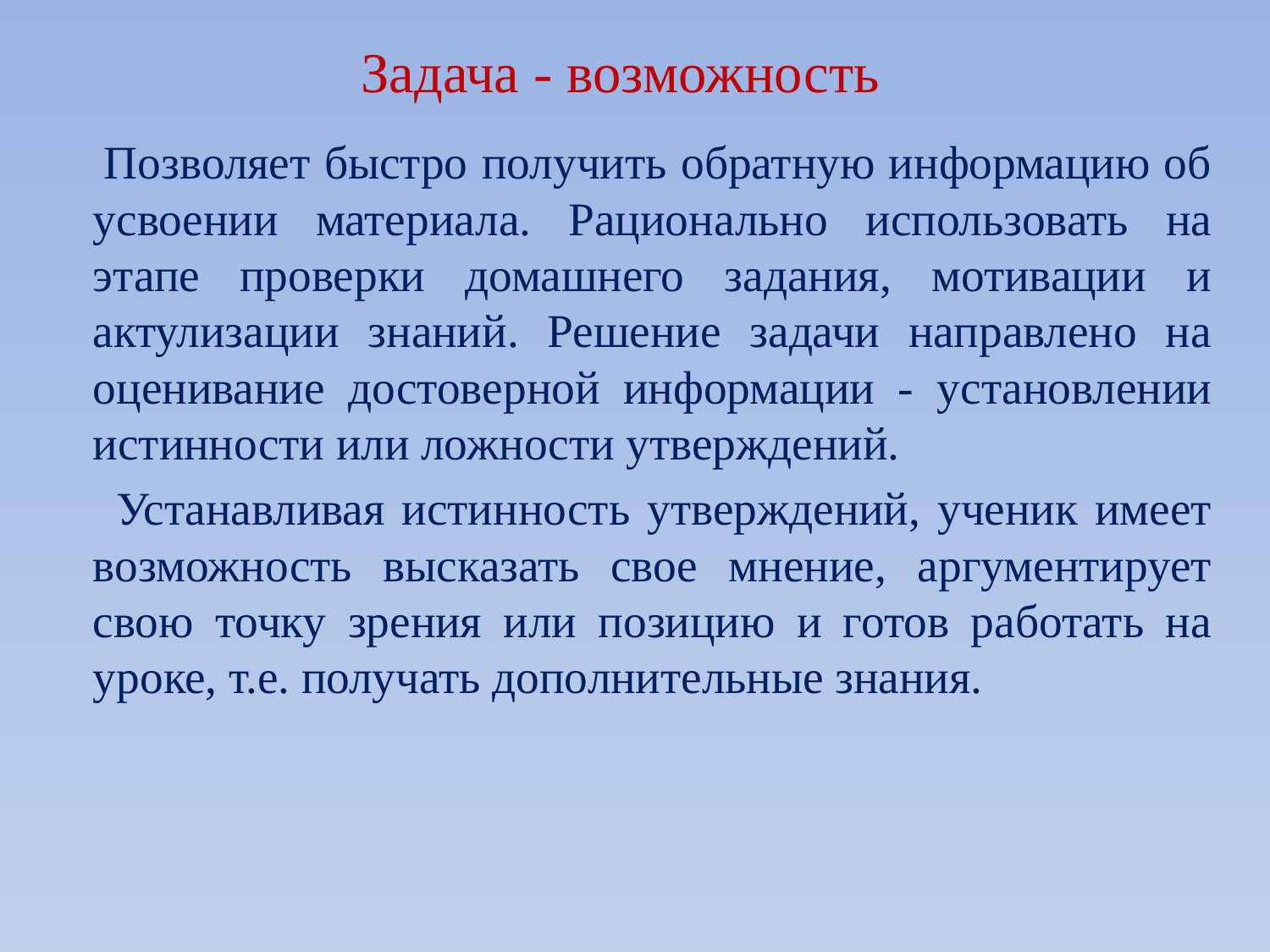

# Задача - возможность
    Позволяет быстро получить обратную информацию об усвоении материала. Рационально использовать на этапе проверки домашнего задания, мотивации и актулизации знаний. Решение задачи направлено на оценивание достоверной информации - установлении истинности или ложности утверждений.
    Устанавливая истинность утверждений, ученик имеет возможность высказать свое мнение, аргументирует свою точку зрения или позицию и готов работать на уроке, т.е. получать дополнительные знания.